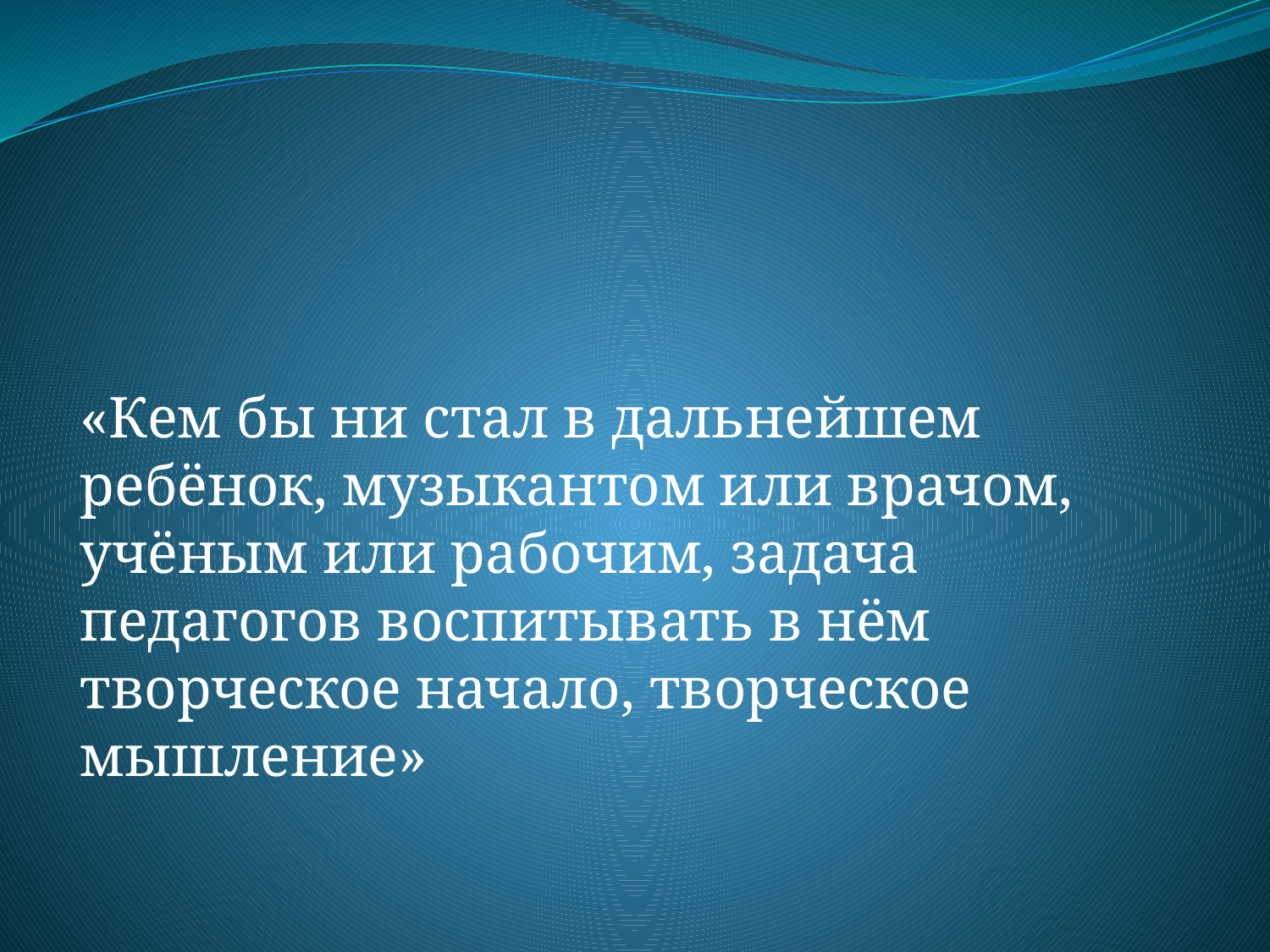

«Кем бы ни стал в дальнейшем ребёнок, музыкантом или врачом, учёным или рабочим, задача педагогов воспитывать в нём творческое начало, творческое мышление»